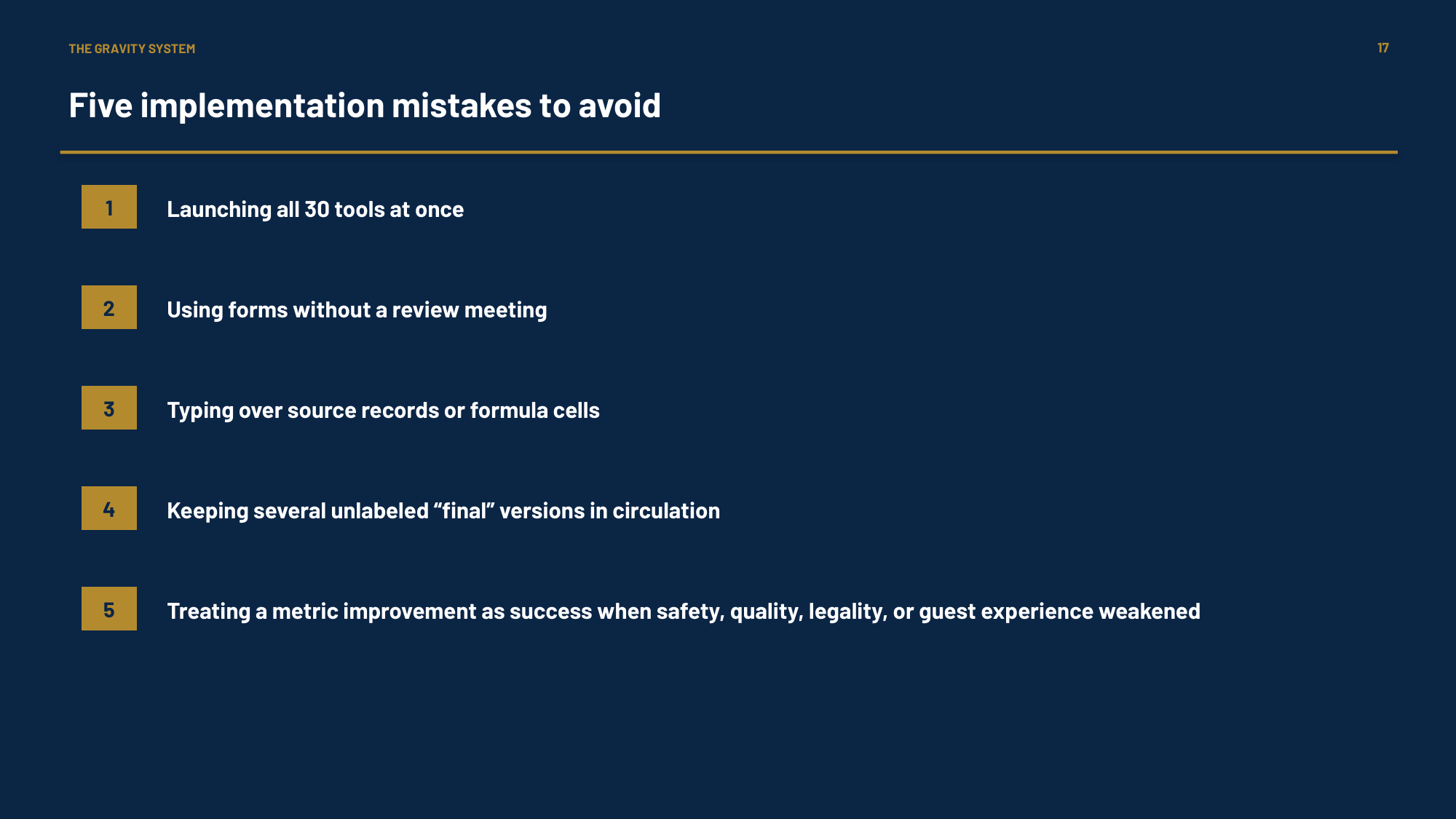

17
THE GRAVITY SYSTEM
Five implementation mistakes to avoid

1
Launching all 30 tools at once
2
Using forms without a review meeting
3
Typing over source records or formula cells
4
Keeping several unlabeled “final” versions in circulation
5
Treating a metric improvement as success when safety, quality, legality, or guest experience weakened